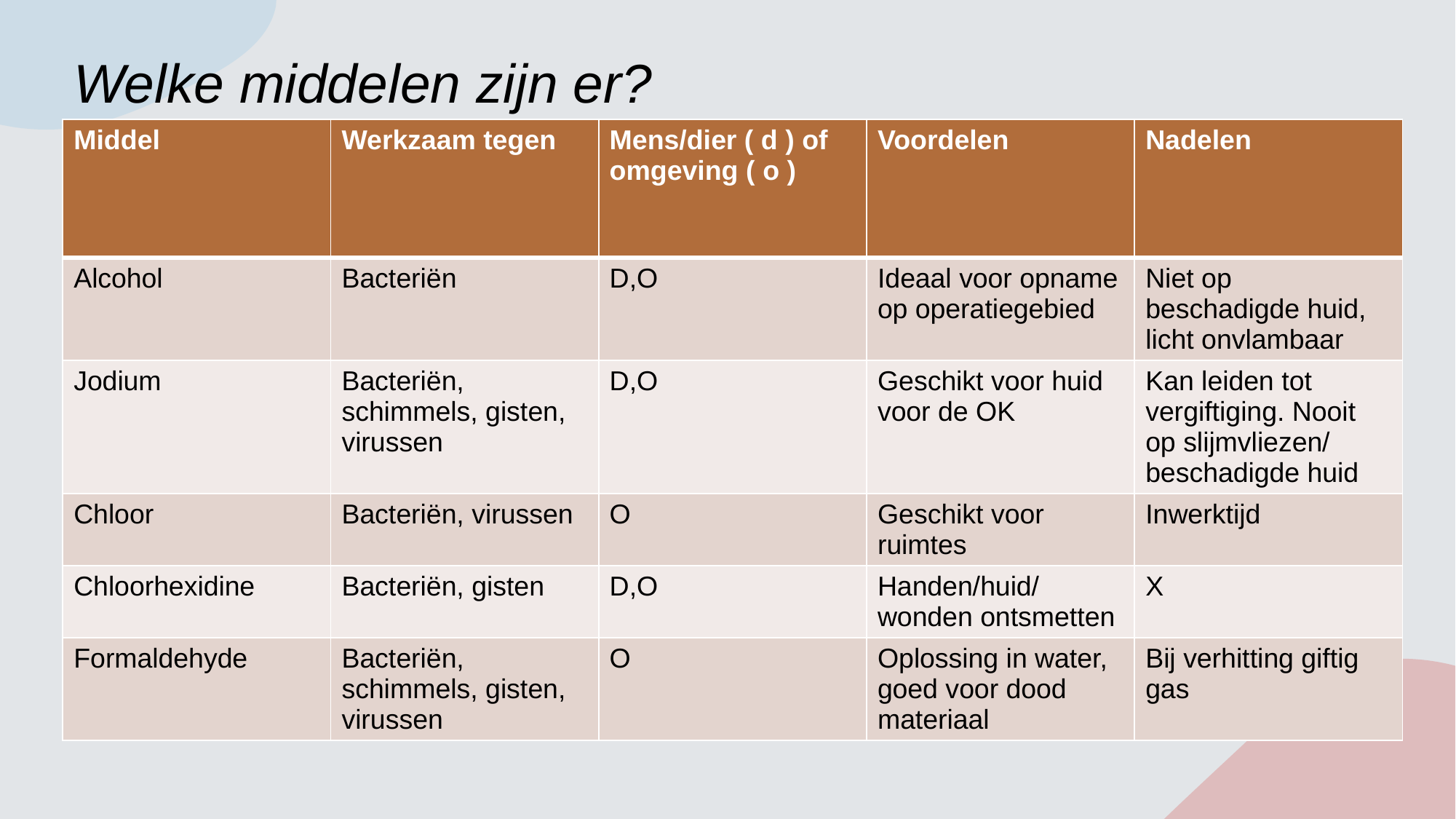

# Welke middelen zijn er?
| Middel | Werkzaam tegen | Mens/dier ( d ) of omgeving ( o ) | Voordelen | Nadelen |
| --- | --- | --- | --- | --- |
| Alcohol | Bacteriën | D,O | Ideaal voor opname op operatiegebied | Niet op beschadigde huid, licht onvlambaar |
| Jodium | Bacteriën, schimmels, gisten, virussen | D,O | Geschikt voor huid voor de OK | Kan leiden tot vergiftiging. Nooit op slijmvliezen/ beschadigde huid |
| Chloor | Bacteriën, virussen | O | Geschikt voor ruimtes | Inwerktijd |
| Chloorhexidine | Bacteriën, gisten | D,O | Handen/huid/ wonden ontsmetten | X |
| Formaldehyde | Bacteriën, schimmels, gisten, virussen | O | Oplossing in water, goed voor dood materiaal | Bij verhitting giftig gas |